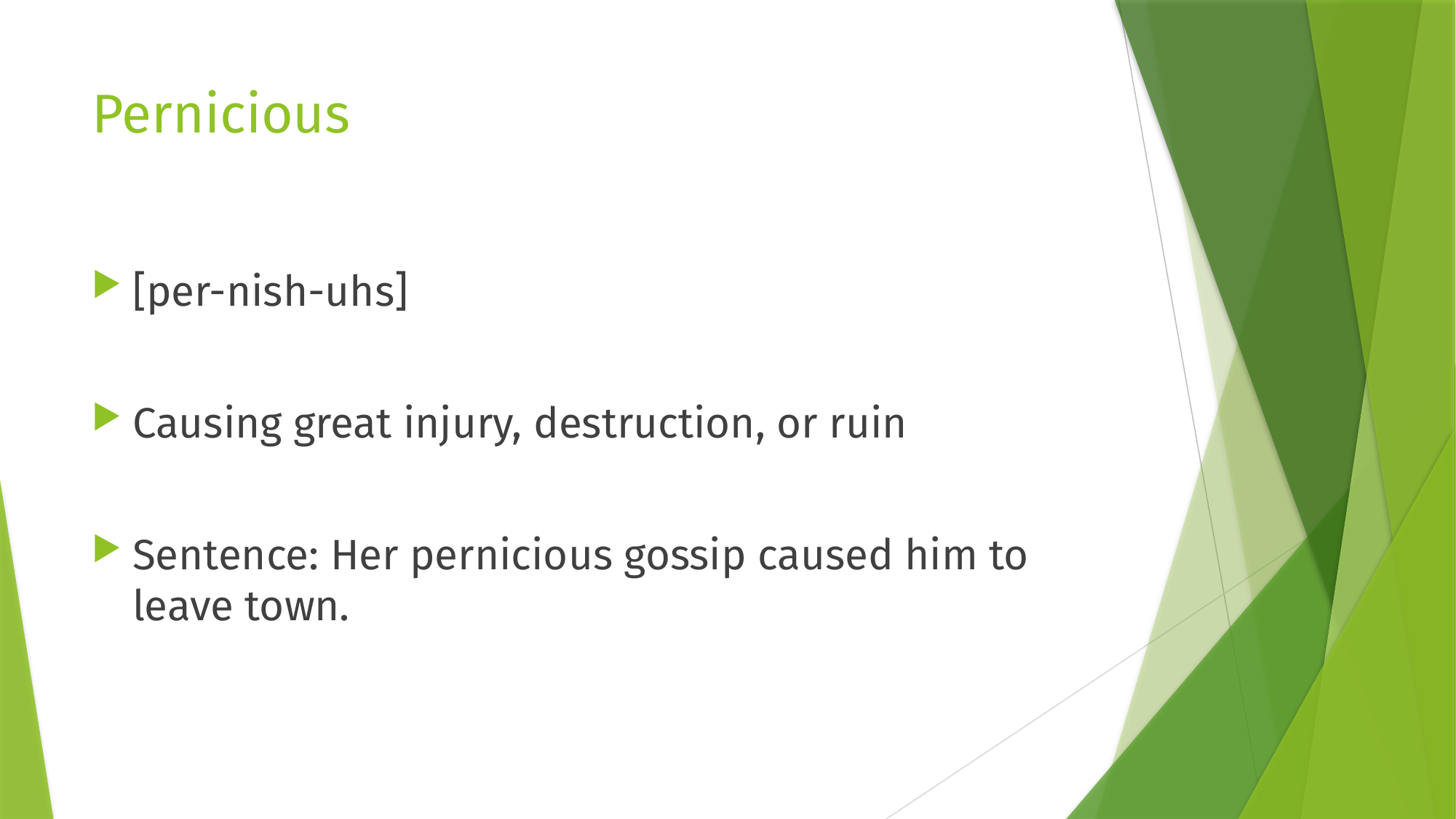

# Pernicious
[per-nish-uhs]

Causing great injury, destruction, or ruin

Sentence: Her pernicious gossip caused him to leave town.